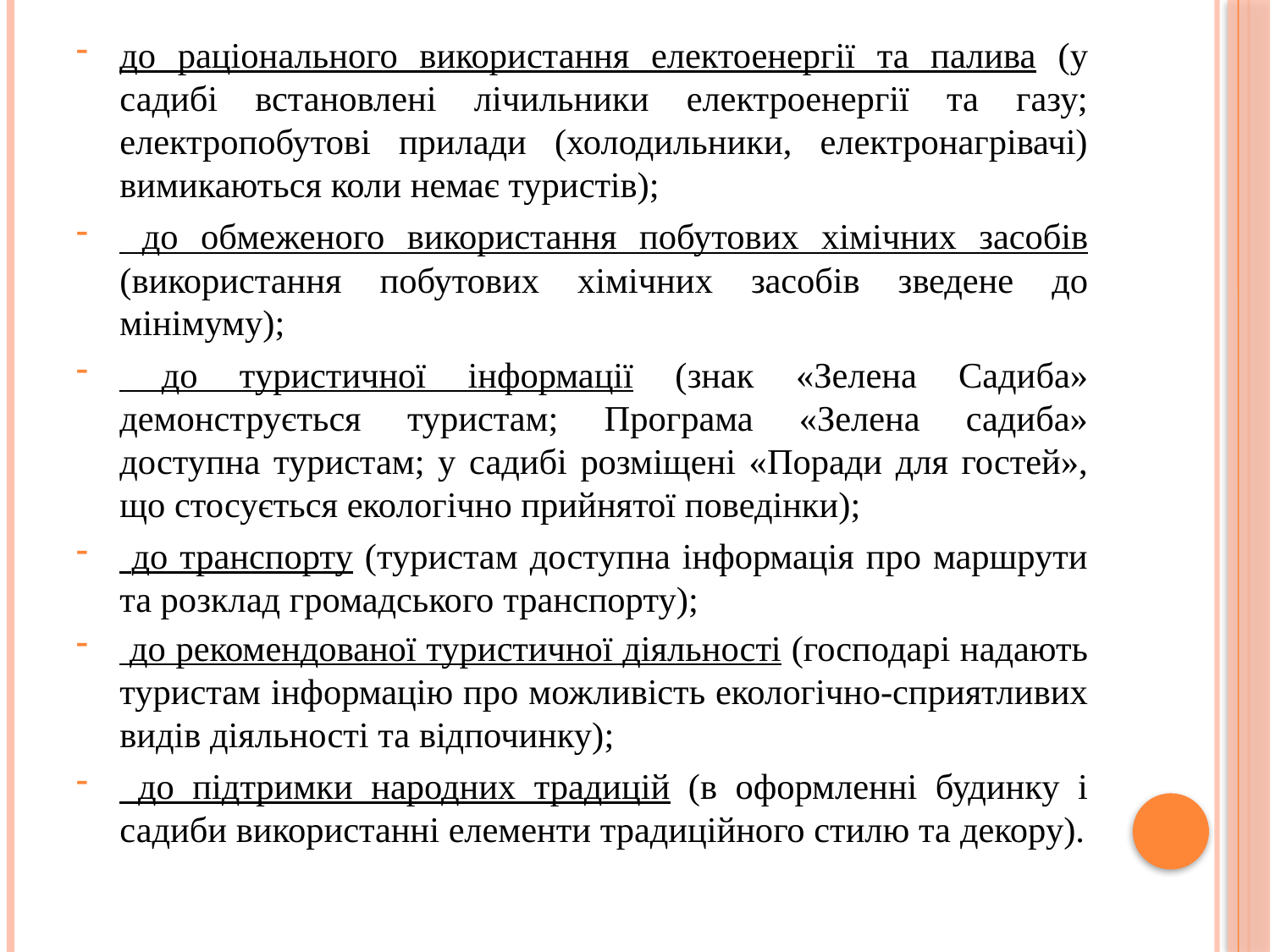

до раціонального використання електоенергії та палива (у садибі встановлені лічильники електроенергії та газу; електропобутові прилади (холодильники, електронагрівачі) вимикаються коли немає туристів);
 до обмеженого використання побутових хімічних засобів (використання побутових хімічних засобів зведене до мінімуму);
 до туристичної інформації (знак «Зелена Садиба» демонструється туристам; Програма «Зелена садиба» доступна туристам; у садибі розміщені «Поради для гостей», що стосується екологічно прийнятої поведінки);
 до транспорту (туристам доступна інформація про маршрути та розклад громадського транспорту);
 до рекомендованої туристичної діяльності (господарі надають туристам інформацію про можливість екологічно-сприятливих видів діяльності та відпочинку);
 до підтримки народних традицій (в оформленні будинку і садиби використанні елементи традиційного стилю та декору).